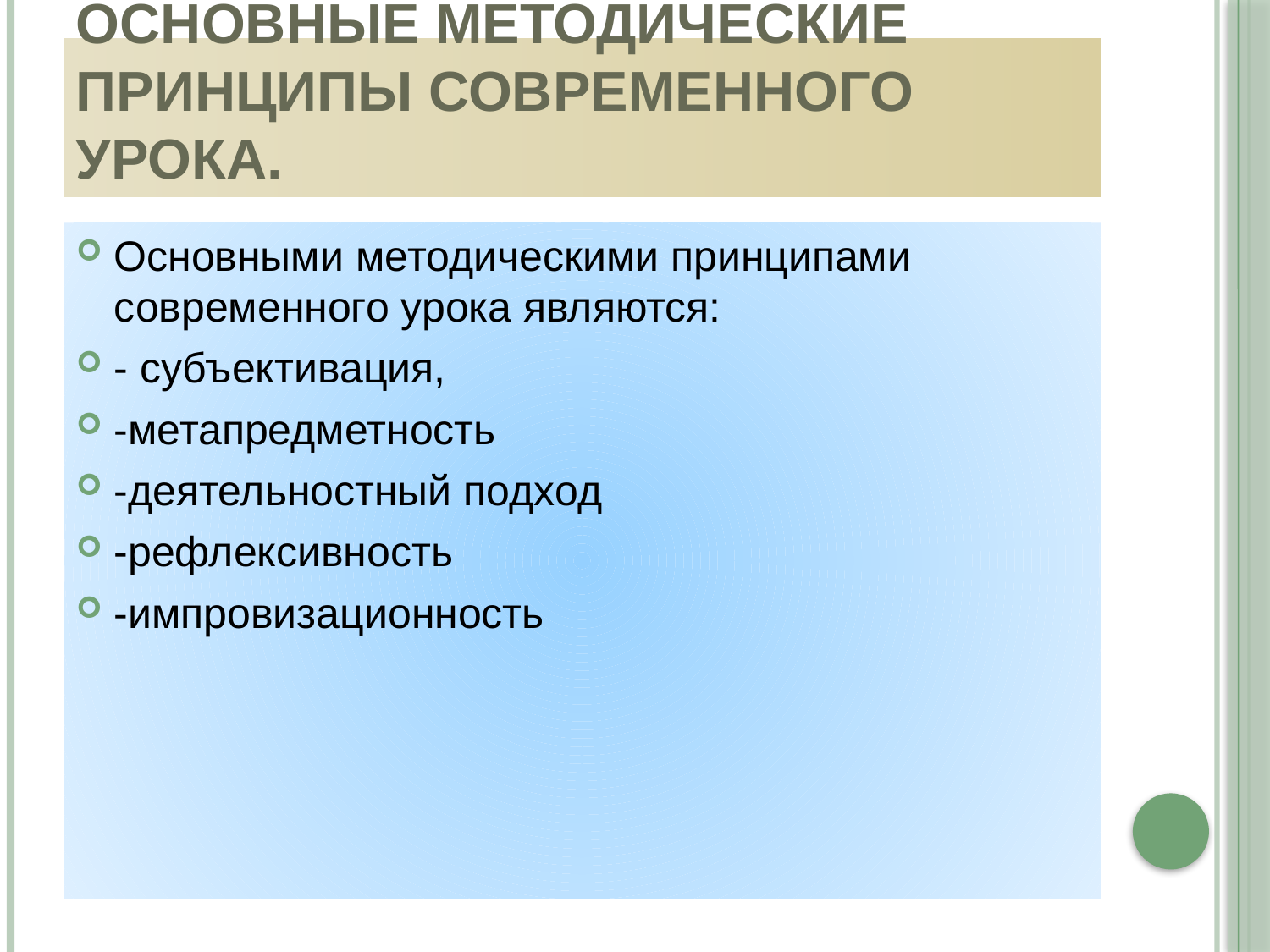

# Основные методические принципы современного урока.
Основными методическими принципами современного урока являются:
- субъективация,
-метапредметность
-деятельностный подход
-рефлексивность
-импровизационность